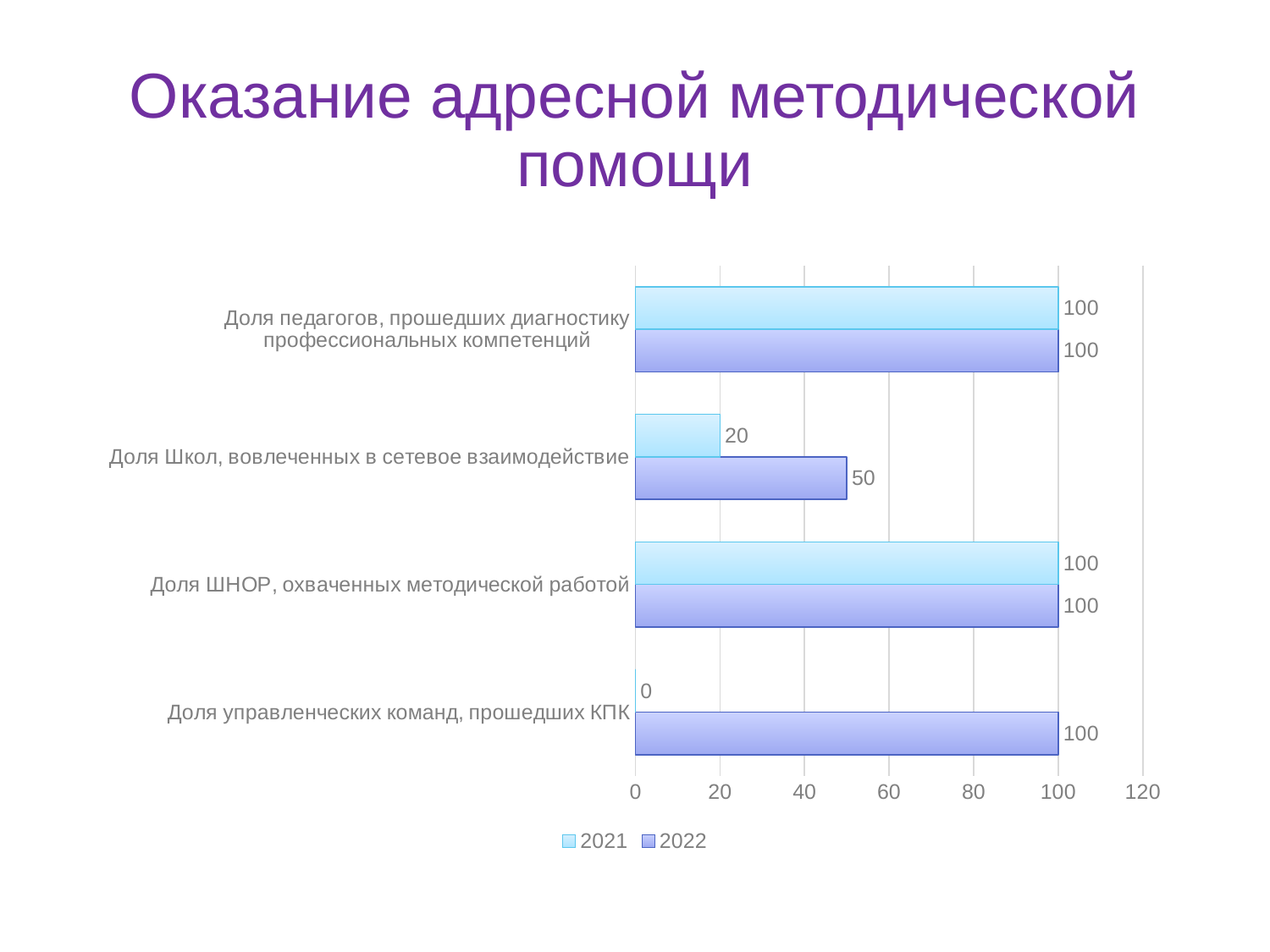

# Оказание адресной методической помощи

### Chart

| Category | 2022 | 2021 |
|---|---|---|
| Доля управленческих команд, прошедших КПК | 100.0 | 0.0 |
| Доля ШНОР, охваченных методической работой | 100.0 | 100.0 |
| Доля Школ, вовлеченных в сетевое взаимодействие | 50.0 | 20.0 |
| Доля педагогов, прошедших диагностику профессиональных компетенций | 100.0 | 100.0 |